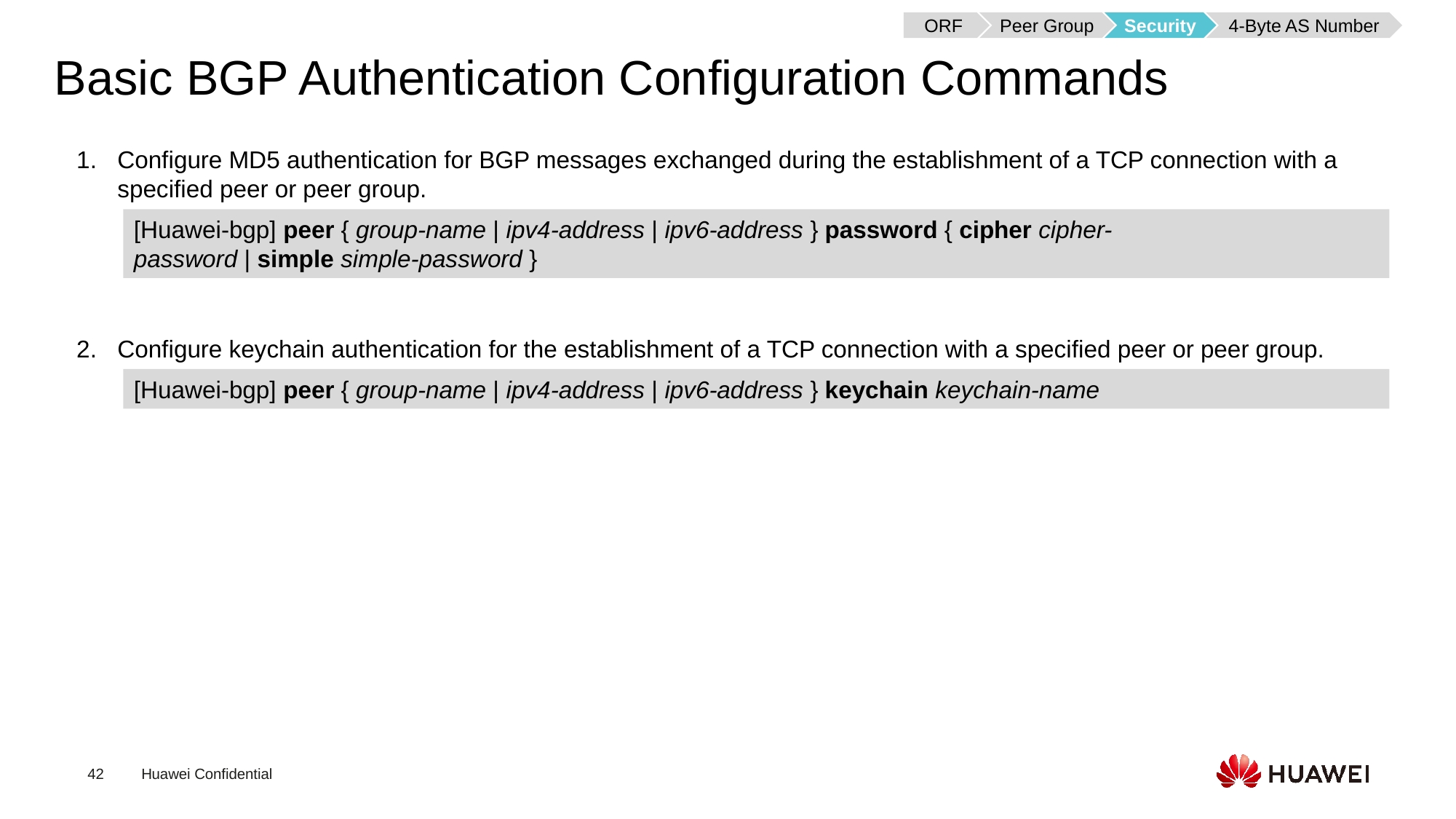

ORF
Peer Group
Security
4-Byte AS Number
# Basic BGP Authentication Configuration Commands
Configure MD5 authentication for BGP messages exchanged during the establishment of a TCP connection with a specified peer or peer group.
[Huawei-bgp] peer { group-name | ipv4-address | ipv6-address } password { cipher cipher-password | simple simple-password }
Configure keychain authentication for the establishment of a TCP connection with a specified peer or peer group.
[Huawei-bgp] peer { group-name | ipv4-address | ipv6-address } keychain keychain-name